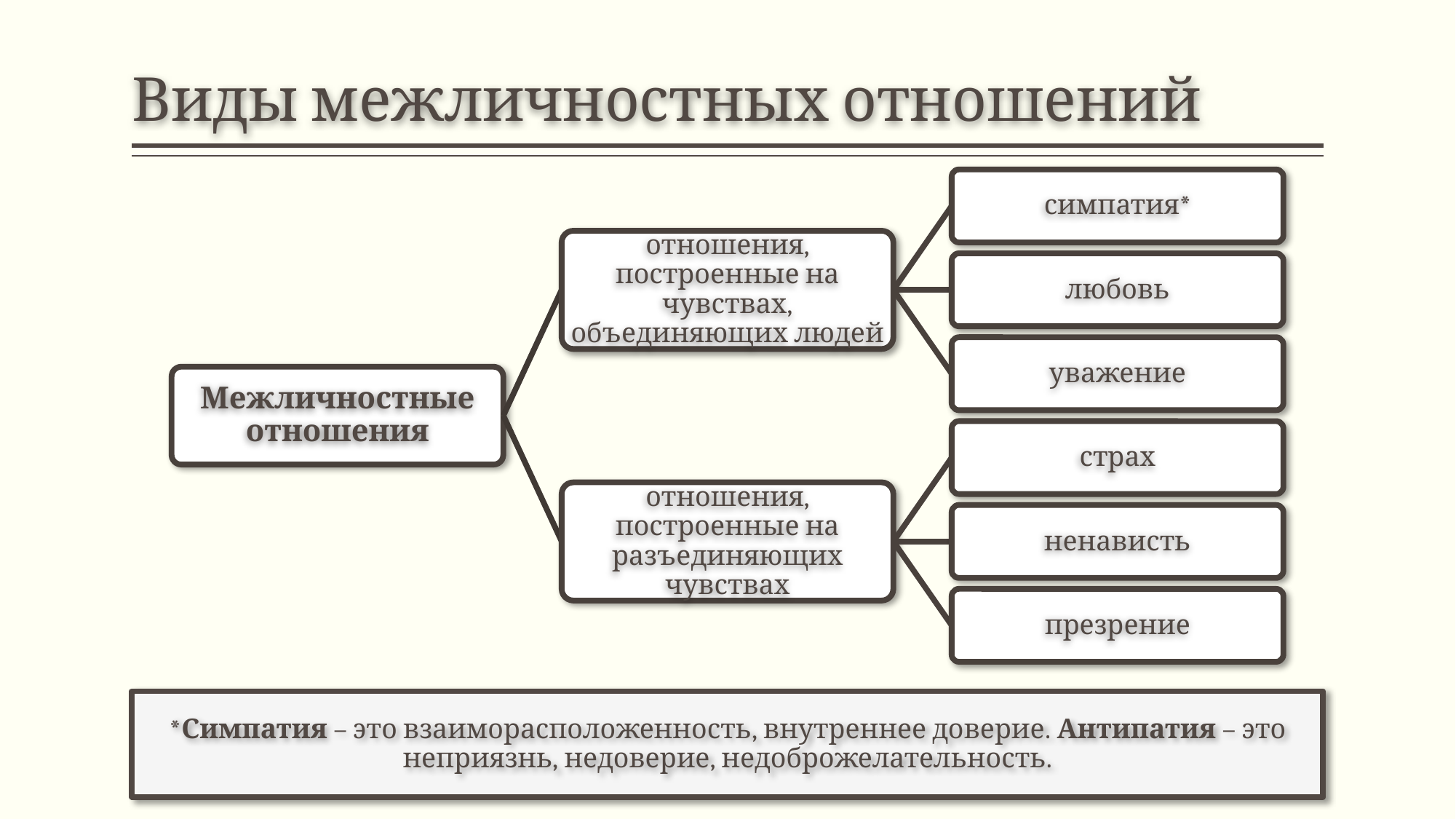

# Виды межличностных отношений

симпатия*

отношения, построенные на чувствах, объединяющих людей

любовь

уважение

Межличностные отношения

страх

отношения, построенные на разъединяющих чувствах

ненависть

презрение

*Симпатия – это взаиморасположенность, внутреннее доверие. Антипатия – это неприязнь, недоверие, недоброжелательность.